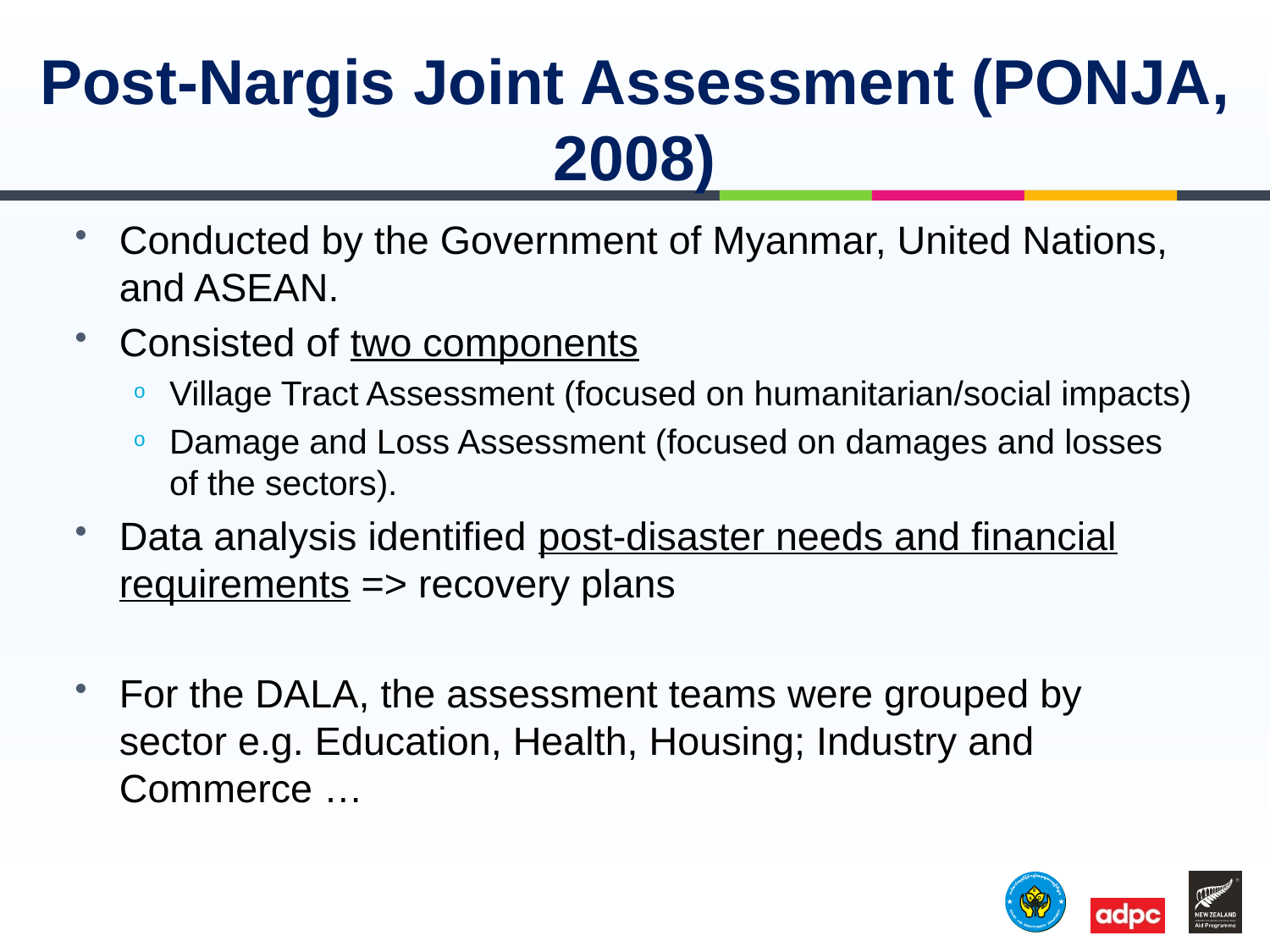

# Post-Nargis Joint Assessment (PONJA, 2008)
Conducted by the Government of Myanmar, United Nations, and ASEAN.
Consisted of two components
Village Tract Assessment (focused on humanitarian/social impacts)
Damage and Loss Assessment (focused on damages and losses of the sectors).
Data analysis identified post-disaster needs and financial requirements => recovery plans

For the DALA, the assessment teams were grouped by sector e.g. Education, Health, Housing; Industry and Commerce …